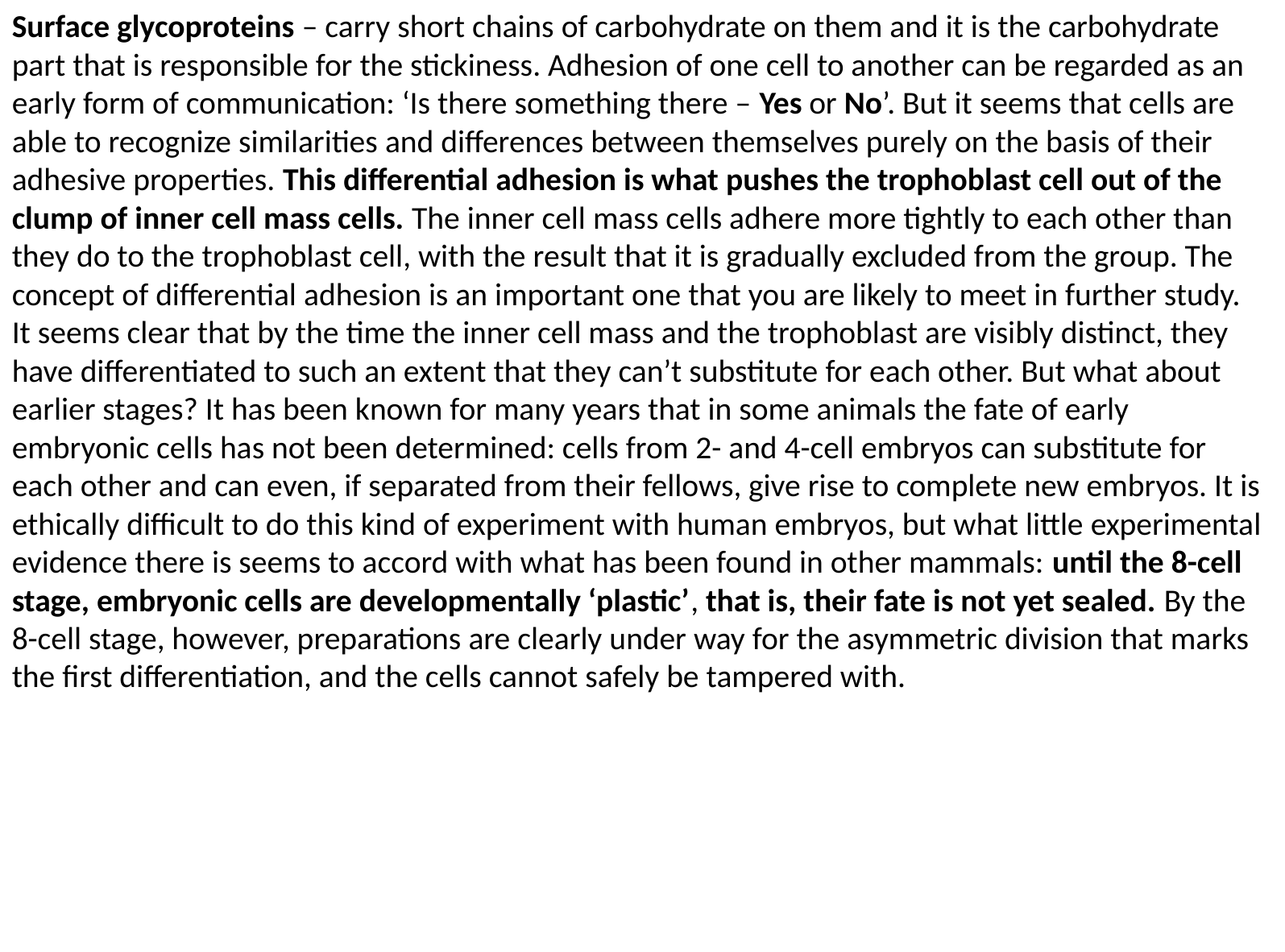

Surface glycoproteins – carry short chains of carbohydrate on them and it is the carbohydrate part that is responsible for the stickiness. Adhesion of one cell to another can be regarded as an early form of communication: ‘Is there something there – Yes or No’. But it seems that cells are able to recognize similarities and differences between themselves purely on the basis of their adhesive properties. This differential adhesion is what pushes the trophoblast cell out of the clump of inner cell mass cells. The inner cell mass cells adhere more tightly to each other than they do to the trophoblast cell, with the result that it is gradually excluded from the group. The concept of differential adhesion is an important one that you are likely to meet in further study.
It seems clear that by the time the inner cell mass and the trophoblast are visibly distinct, they have differentiated to such an extent that they can’t substitute for each other. But what about earlier stages? It has been known for many years that in some animals the fate of early embryonic cells has not been determined: cells from 2- and 4-cell embryos can substitute for each other and can even, if separated from their fellows, give rise to complete new embryos. It is ethically difficult to do this kind of experiment with human embryos, but what little experimental evidence there is seems to accord with what has been found in other mammals: until the 8-cell stage, embryonic cells are developmentally ‘plastic’, that is, their fate is not yet sealed. By the 8-cell stage, however, preparations are clearly under way for the asymmetric division that marks the first differentiation, and the cells cannot safely be tampered with.